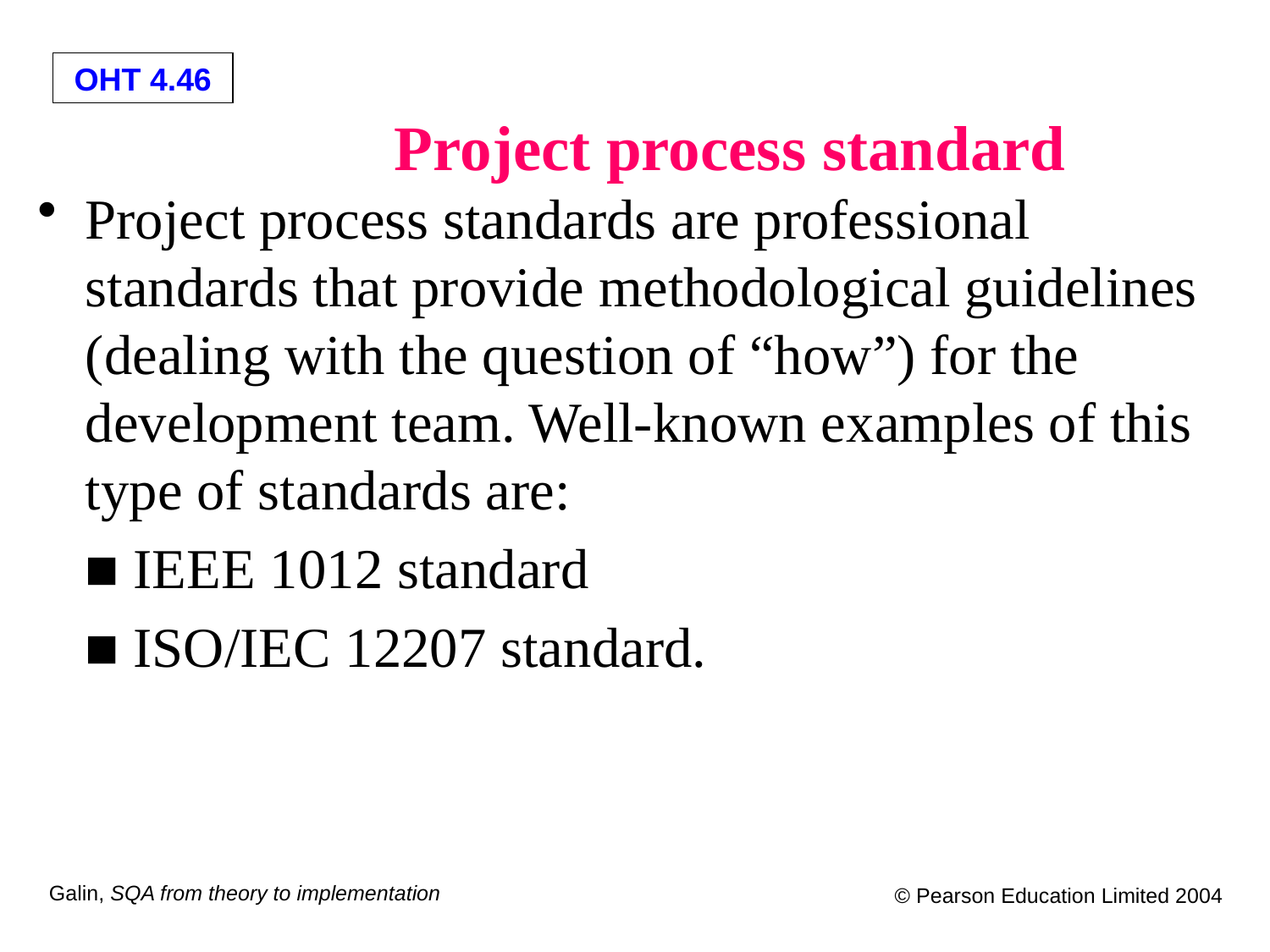

# Project process standard
Project process standards are professional standards that provide methodological guidelines (dealing with the question of “how”) for the development team. Well-known examples of this type of standards are:
	■ IEEE 1012 standard
	■ ISO/IEC 12207 standard.